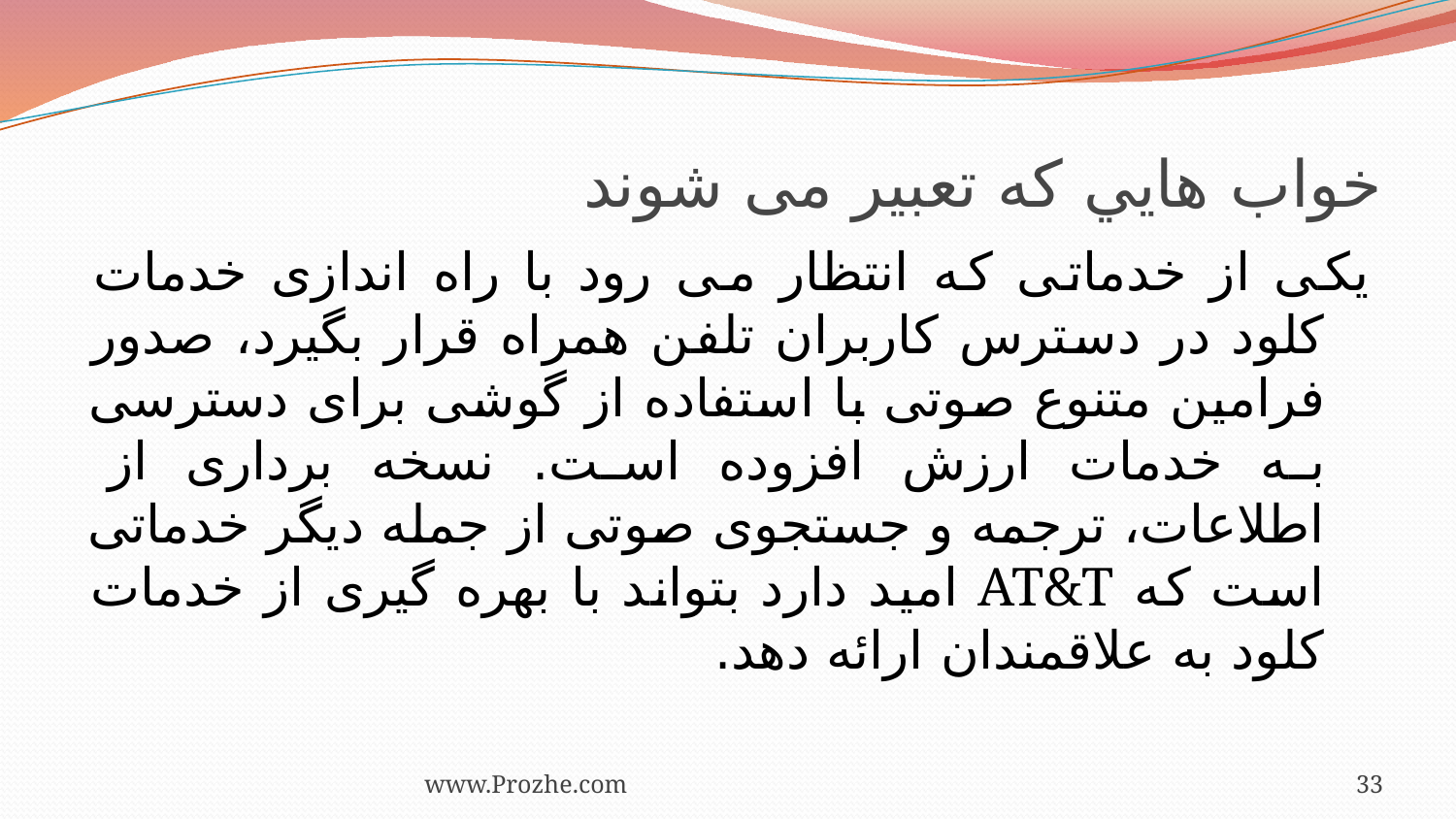

# خواب هايي که تعبير می شوند
یکی از خدماتی که انتظار می رود با راه اندازی خدمات کلود در دسترس کاربران تلفن همراه قرار بگیرد، صدور فرامین متنوع صوتی با استفاده از گوشی برای دسترسی به خدمات ارزش افزوده است. نسخه برداری از اطلاعات، ترجمه و جستجوی صوتی از جمله دیگر خدماتی است که AT&T امید دارد بتواند با بهره گیری از خدمات کلود به علاقمندان ارائه دهد.
www.Prozhe.com
33